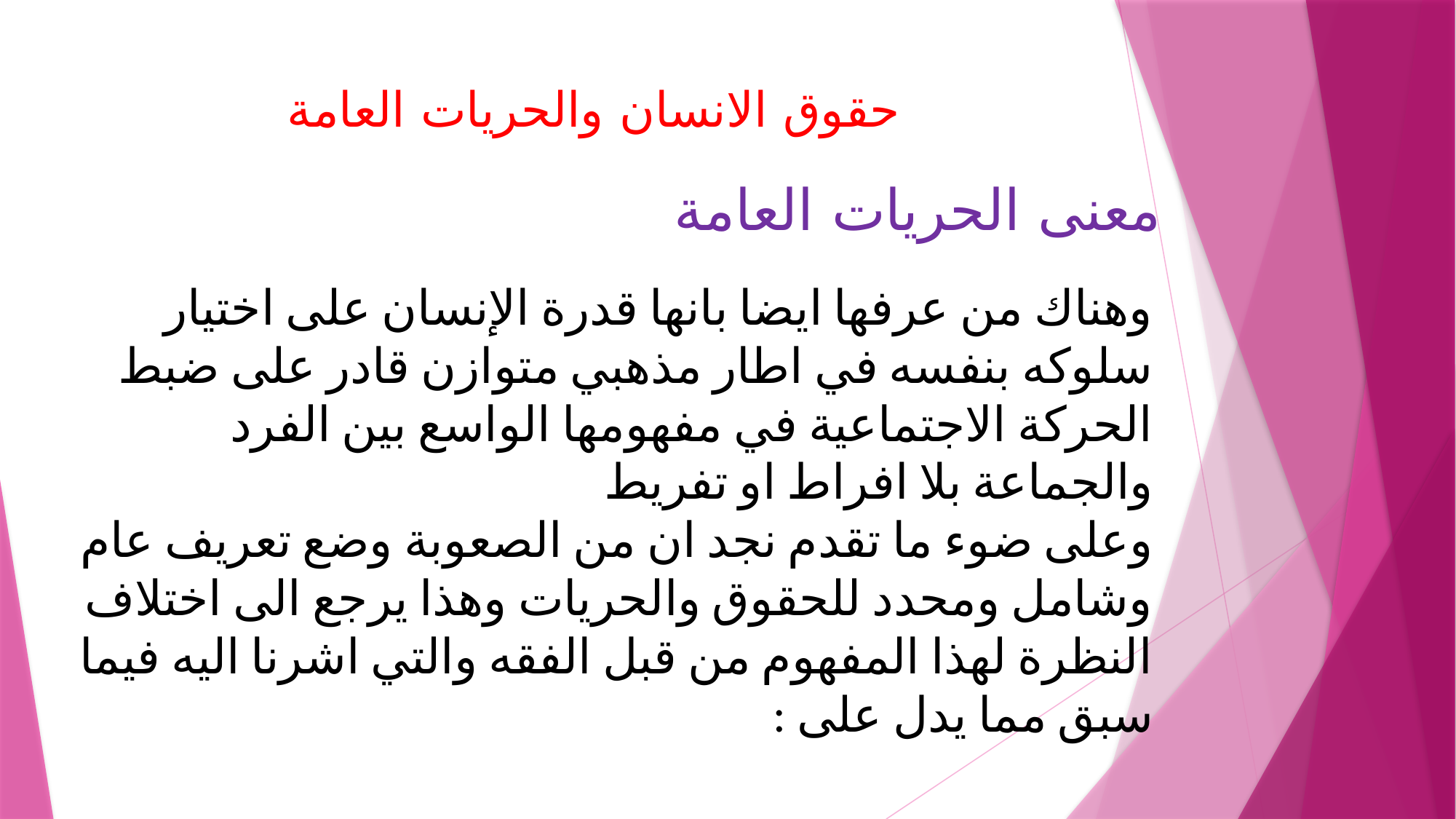

# حقوق الانسان والحريات العامة
معنى الحريات العامة
وهناك من عرفها ايضا بانها قدرة الإنسان على اختيار سلوكه بنفسه في اطار مذهبي متوازن قادر على ضبط الحركة الاجتماعية في مفهومها الواسع بين الفرد والجماعة بلا افراط او تفريط
وعلى ضوء ما تقدم نجد ان من الصعوبة وضع تعريف عام وشامل ومحدد للحقوق والحريات وهذا يرجع الى اختلاف النظرة لهذا المفهوم من قبل الفقه والتي اشرنا اليه فيما سبق مما يدل على :